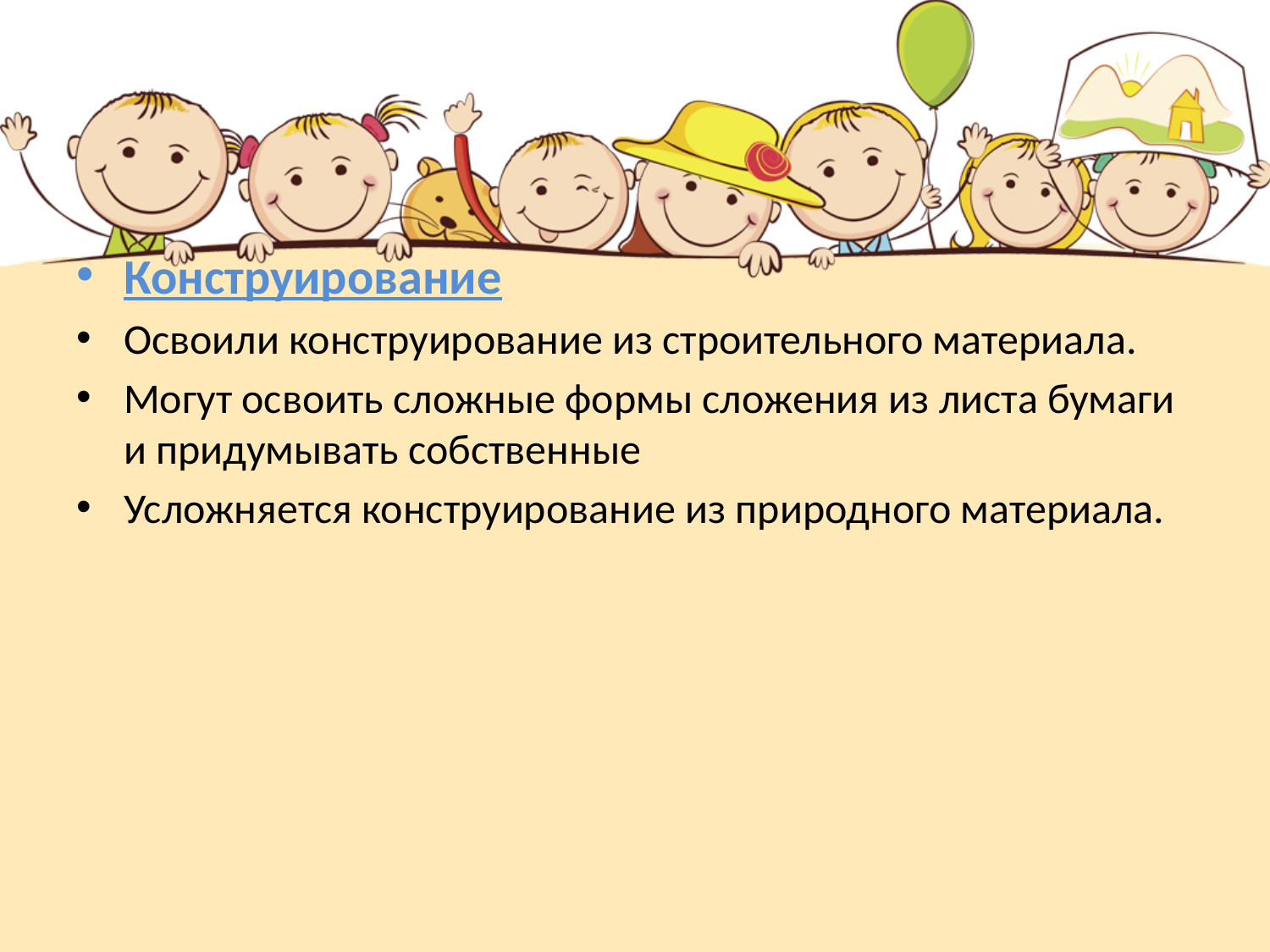

#
Конструирование
Освоили конструирование из строительного материала.
Могут освоить сложные формы сложения из листа бумаги и придумывать собственные
Усложняется конструирование из природного материала.